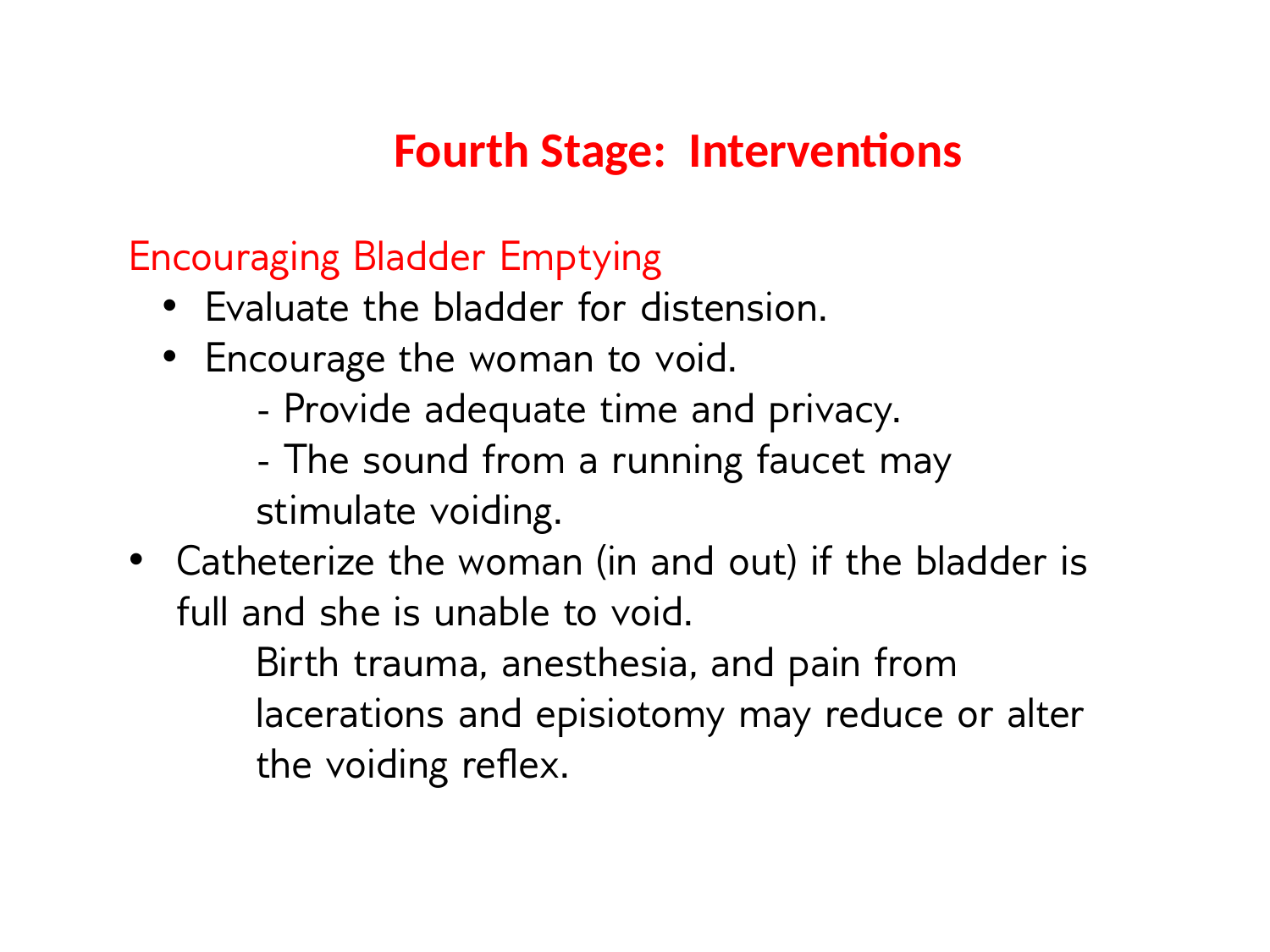

Fourth Stage:  Interventions

Encouraging Bladder Emptying
 Evaluate the bladder for distension.
 Encourage the woman to void.
- Provide adequate time and privacy.
- The sound from a running faucet may stimulate voiding.
Catheterize the woman (in and out) if the bladder is full and she is unable to void.
Birth trauma, anesthesia, and pain from lacerations and episiotomy may reduce or alter the voiding reflex.